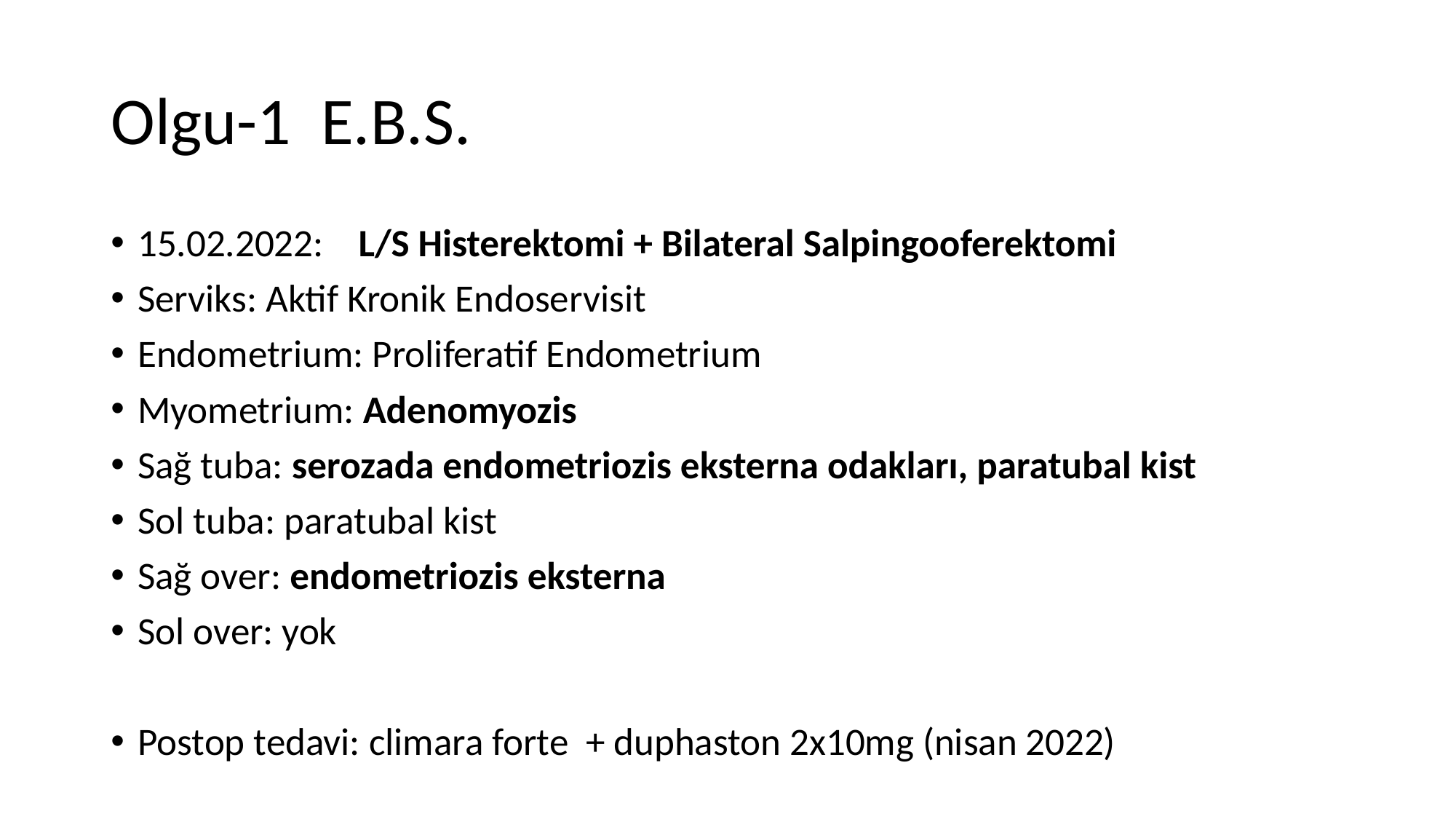

# Olgu-1  E.B.S.
15.02.2022:    L/S Histerektomi + Bilateral Salpingooferektomi
Serviks: Aktif Kronik Endoservisit
Endometrium: Proliferatif Endometrium
Myometrium: Adenomyozis
Sağ tuba: serozada endometriozis eksterna odakları, paratubal kist
Sol tuba: paratubal kist
Sağ over: endometriozis eksterna
Sol over: yok

Postop tedavi: climara forte  + duphaston 2x10mg (nisan 2022)